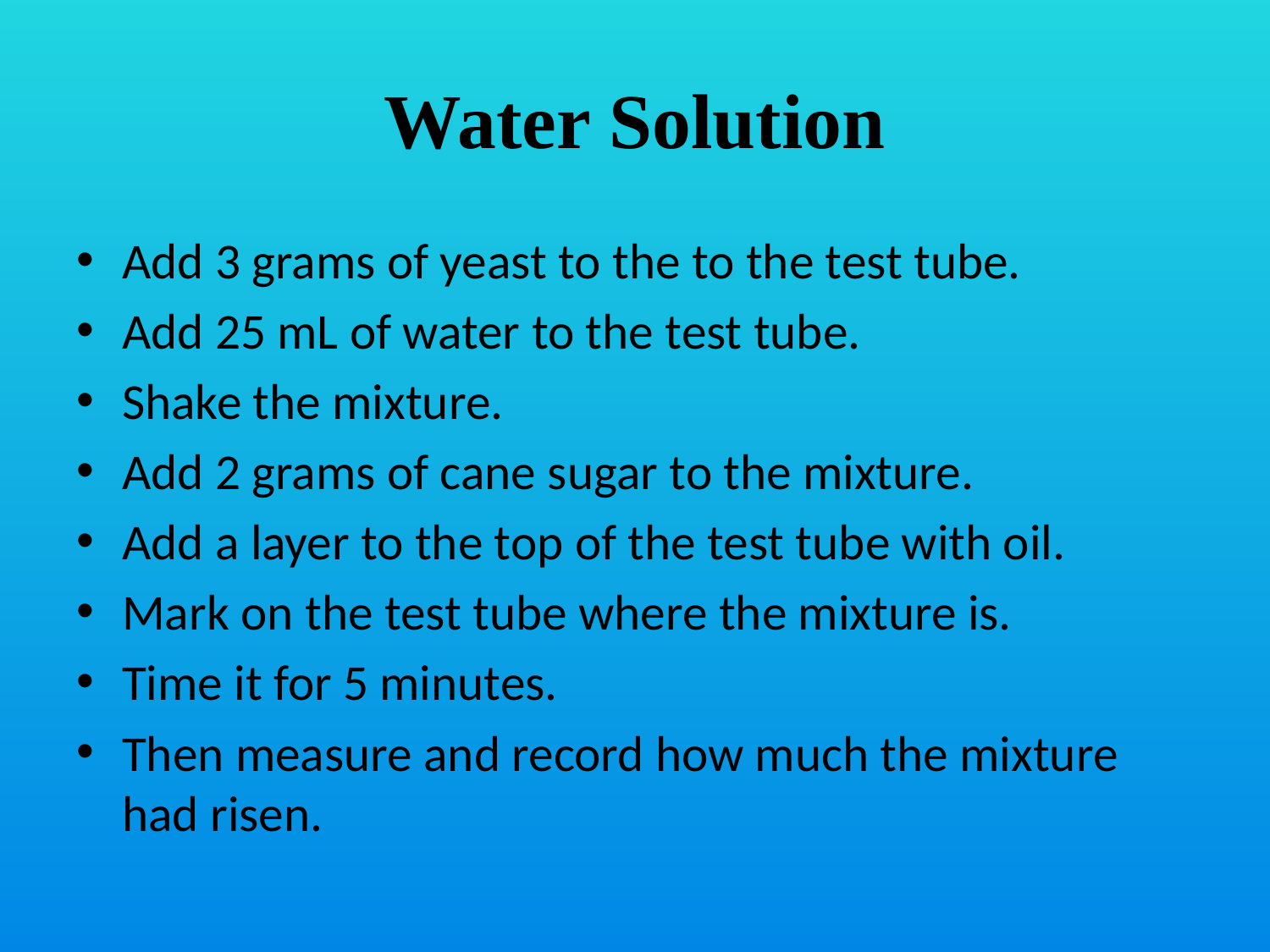

# Water Solution
Add 3 grams of yeast to the to the test tube.
Add 25 mL of water to the test tube.
Shake the mixture.
Add 2 grams of cane sugar to the mixture.
Add a layer to the top of the test tube with oil.
Mark on the test tube where the mixture is.
Time it for 5 minutes.
Then measure and record how much the mixture had risen.